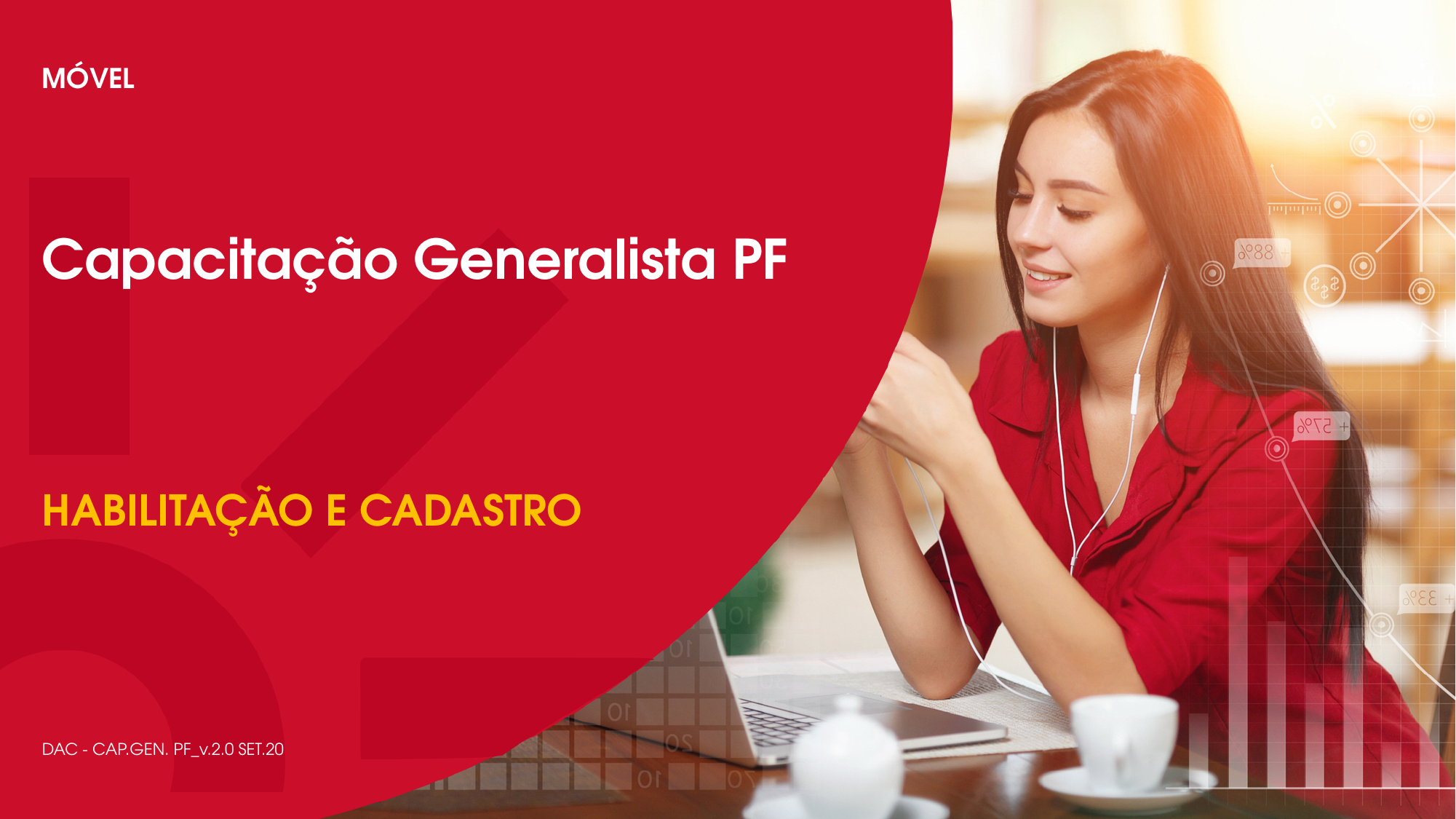

MÓVEL
Capacitação Generalista PF
HABILITAÇÃO E CADASTRO
DAC - CAP.GEN. PF_v.2.0 SET.20